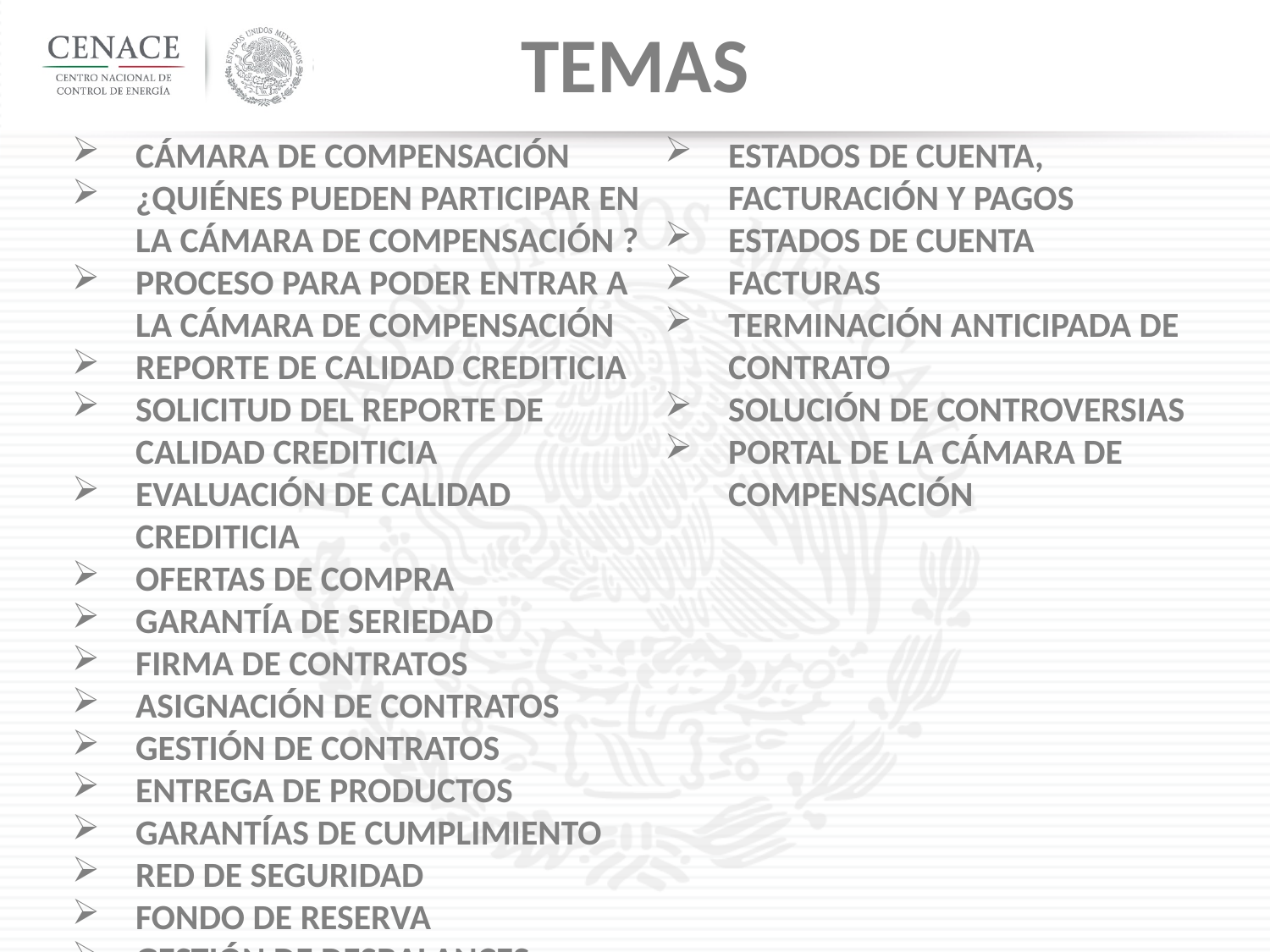

Temas
Cámara de Compensación
¿Quiénes pueden participar en la Cámara de Compensación ?
Proceso para poder entrar a la Cámara de Compensación
Reporte de Calidad Crediticia
Solicitud del Reporte de Calidad Crediticia
Evaluación de Calidad Crediticia
Ofertas de Compra
Garantía de Seriedad
Firma de Contratos
Asignación de Contratos
Gestión de Contratos
Entrega de Productos
Garantías de Cumplimiento
Red de Seguridad
Fondo de Reserva
Gestión de Desbalances
Estados de Cuenta, Facturación y Pagos
Estados de Cuenta
Facturas
Terminación Anticipada de Contrato
Solución de Controversias
Portal de la Cámara de Compensación
2